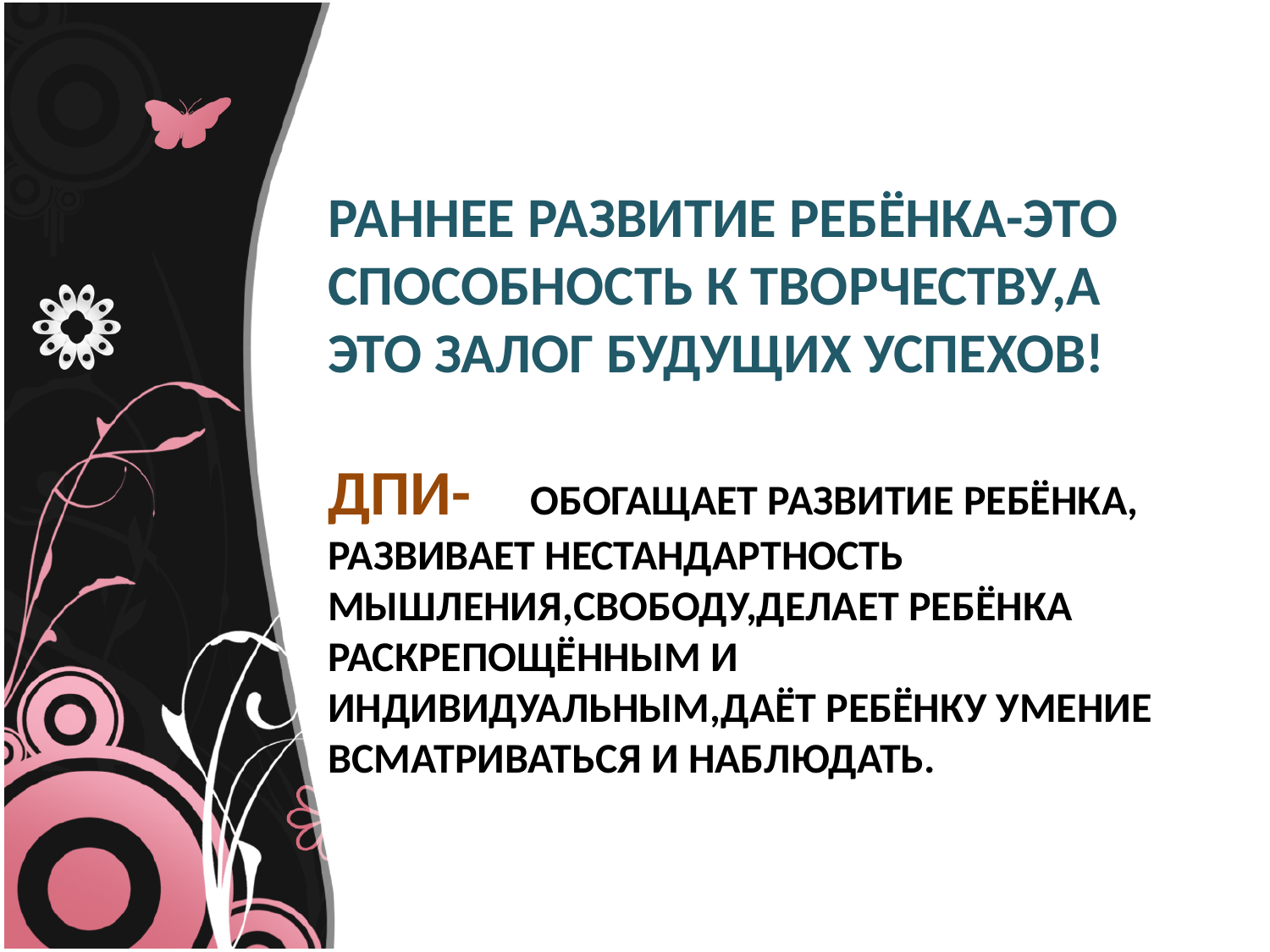

# РАННЕЕ РАЗВИТИЕ РЕБЁНКА-ЭТО СПОСОБНОСТЬ К ТВОРЧЕСТВУ,А ЭТО ЗАЛОГ БУДУЩИХ УСПЕХОВ! ДПИ-     ОБОГАЩАЕТ РАЗВИТИЕ РЕБЁНКА,     РАЗВИВАЕТ НЕСТАНДАРТНОСТЬ МЫШЛЕНИЯ,СВОБОДУ,ДЕЛАЕТ РЕБЁНКА РАСКРЕПОЩЁННЫМ И ИНДИВИДУАЛЬНЫМ,ДАЁТ РЕБЁНКУ УМЕНИЕ ВСМАТРИВАТЬСЯ И НАБЛЮДАТЬ.